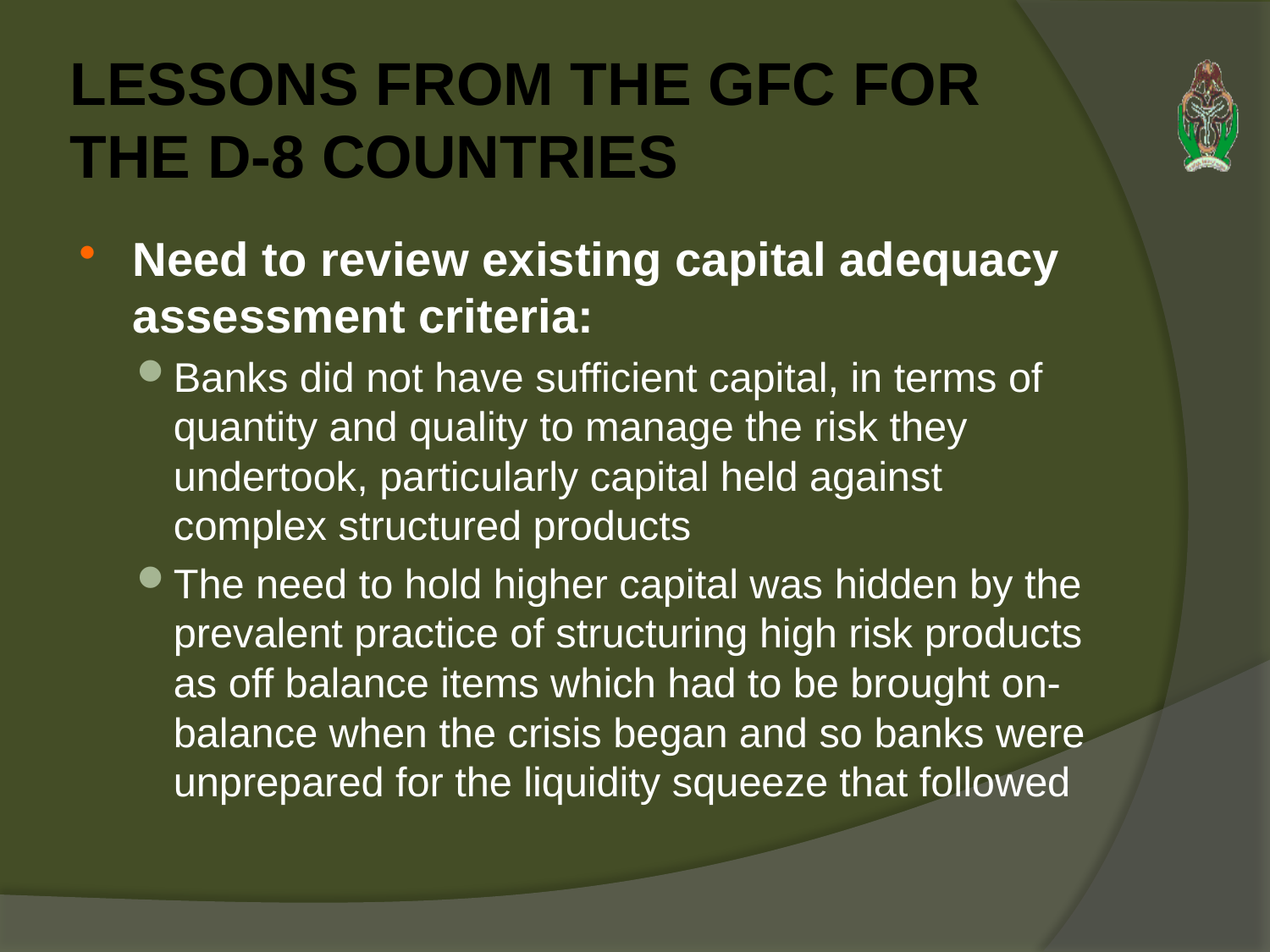

# LESSONS FROM THE GFC FOR THE D-8 COUNTRIES
Need to review existing capital adequacy assessment criteria:
Banks did not have sufficient capital, in terms of quantity and quality to manage the risk they undertook, particularly capital held against complex structured products
The need to hold higher capital was hidden by the prevalent practice of structuring high risk products as off balance items which had to be brought on-balance when the crisis began and so banks were unprepared for the liquidity squeeze that followed